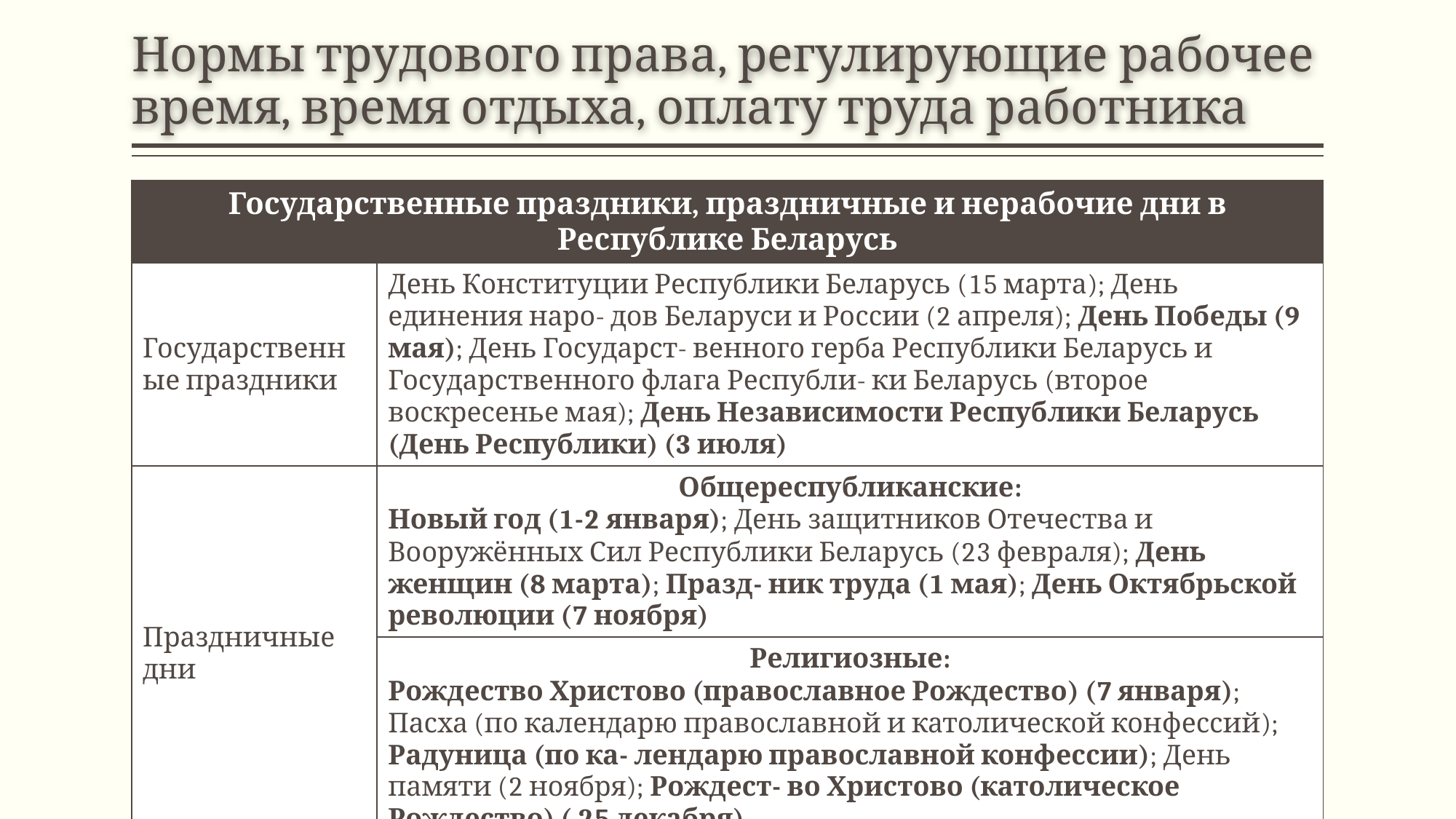

# Нормы трудового права, регулирующие рабочее время, время отдыха, оплату труда работника
| Государственные праздники, праздничные и нерабочие дни в Республике Беларусь |  |
| --- | --- |
| Государственные праздники | День Конституции Республики Беларусь (15 марта); День единения наро- дов Беларуси и России (2 апреля); День Победы (9 мая); День Государст- венного герба Республики Беларусь и Государственного флага Республи- ки Беларусь (второе воскресенье мая); День Независимости Республики Беларусь (День Республики) (3 июля) |
| Праздничные дни | Общереспубликанские: Новый год (1-2 января); День защитников Отечества и Вооружённых Сил Республики Беларусь (23 февраля); День женщин (8 марта); Празд- ник труда (1 мая); День Октябрьской революции (7 ноября) |
|  | Религиозные: Рождество Христово (православное Рождество) (7 января); Пасха (по календарю православной и католической конфессий); Радуница (по ка- лендарю православной конфессии); День памяти (2 ноября); Рождест- во Христово (католическое Рождество) ( 25 декабря) |